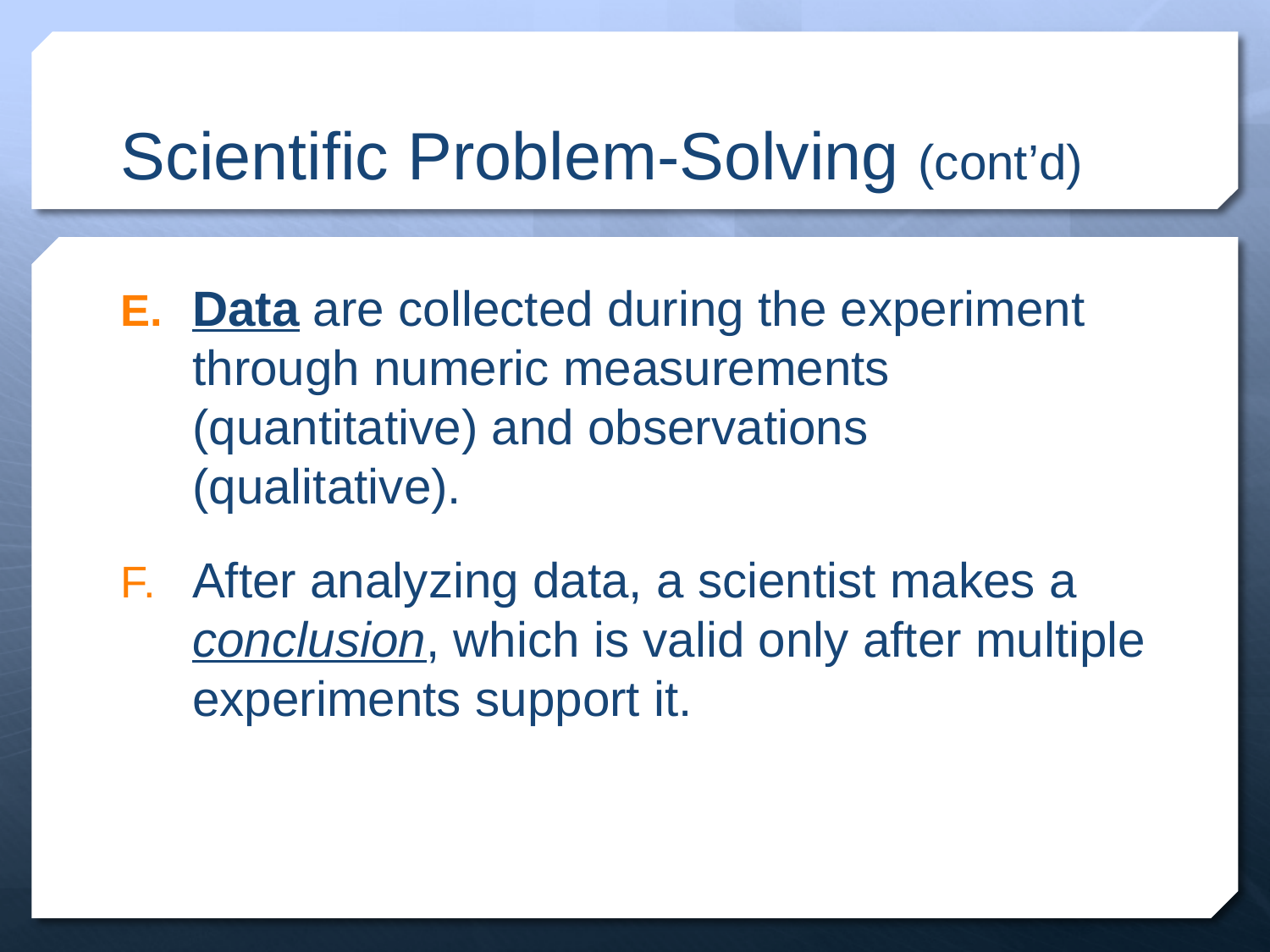

# Scientific Problem-Solving (cont’d)
Data are collected during the experiment through numeric measurements (quantitative) and observations (qualitative).
After analyzing data, a scientist makes a conclusion, which is valid only after multiple experiments support it.